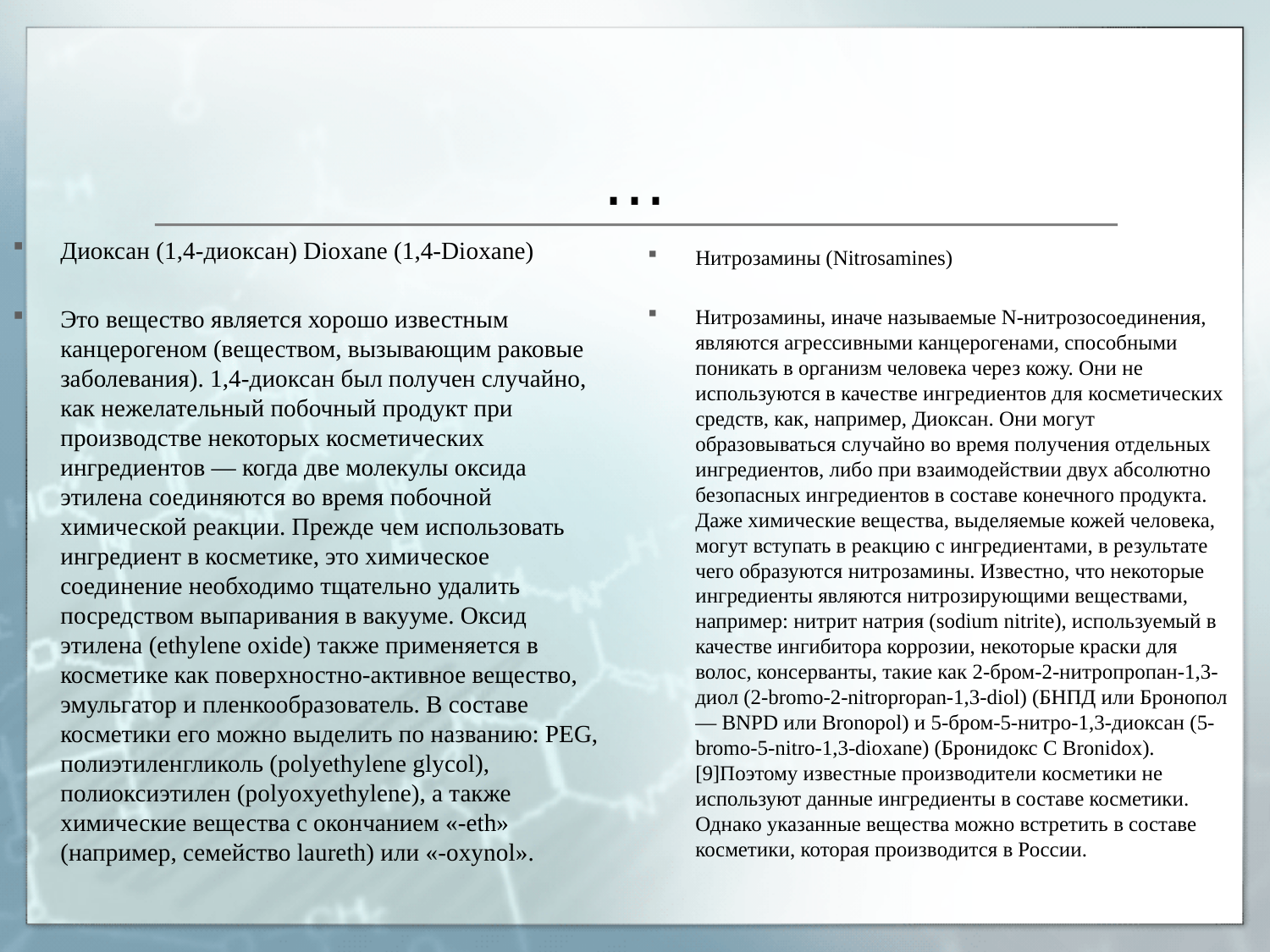

# …
Диоксан (1,4-диоксан) Dioxane (1,4-Dioxane)

Это вещество является хорошо известным канцерогеном (веществом, вызывающим раковые заболевания). 1,4-диоксан был получен случайно, как нежелательный побочный продукт при производстве некоторых косметических ингредиентов — когда две молекулы оксида этилена соединяются во время побочной химической реакции. Прежде чем использовать ингредиент в косметике, это химическое соединение необходимо тщательно удалить посредством выпаривания в вакууме. Оксид этилена (ethylene oxide) также применяется в косметике как поверхностно-активное вещество, эмульгатор и пленкообразователь. В составе косметики его можно выделить по названию: PEG, полиэтиленгликоль (polyethylene glycol), полиоксиэтилен (polyoxyethylene), а также химические вещества с окончанием «-eth» (например, семейство laureth) или «-oxynol».
Нитрозамины (Nitrosamines)

Нитрозамины, иначе называемые N-нитрозосоединения, являются агрессивными канцерогенами, способными поникать в организм человека через кожу. Они не используются в качестве ингредиентов для косметических средств, как, например, Диоксан. Они могут образовываться случайно во время получения отдельных ингредиентов, либо при взаимодействии двух абсолютно безопасных ингредиентов в составе конечного продукта. Даже химические вещества, выделяемые кожей человека, могут вступать в реакцию с ингредиентами, в результате чего образуются нитрозамины. Известно, что некоторые ингредиенты являются нитрозирующими веществами, например: нитрит натрия (sodium nitrite), используемый в качестве ингибитора коррозии, некоторые краски для волос, консерванты, такие как 2-бром-2-нитропропан-1,3-диол (2-bromo-2-nitropropan-1,3-diol) (БНПД или Бронопол — BNPD или Bronopol) и 5-бром-5-нитро-1,3-диоксан (5-bromo-5-nitro-1,3-dioxane) (Бронидокс С Bronidox). [9]Поэтому известные производители косметики не используют данные ингредиенты в составе косметики. Однако указанные вещества можно встретить в составе косметики, которая производится в России.